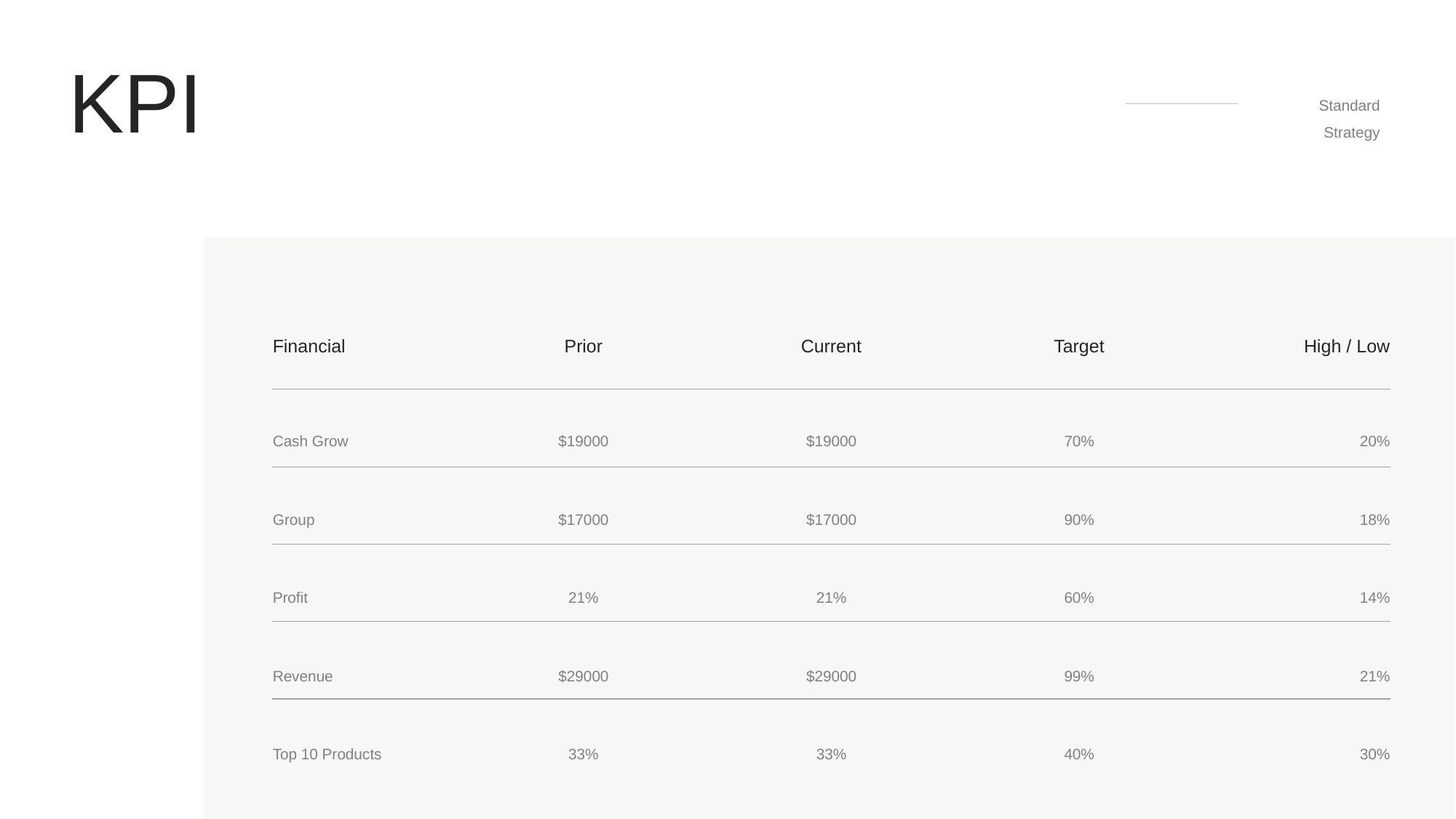

KPI
Standard Strategy

Financial
Prior
Current
Target
High / Low
Cash Grow
Group
Profit
Revenue
Top 10 Products
$19000
$17000
21%
$29000
33%
$19000
$17000
21%
$29000
33%
70%
90%
60%
99%
40%
20%
18%
14%
21%
30%